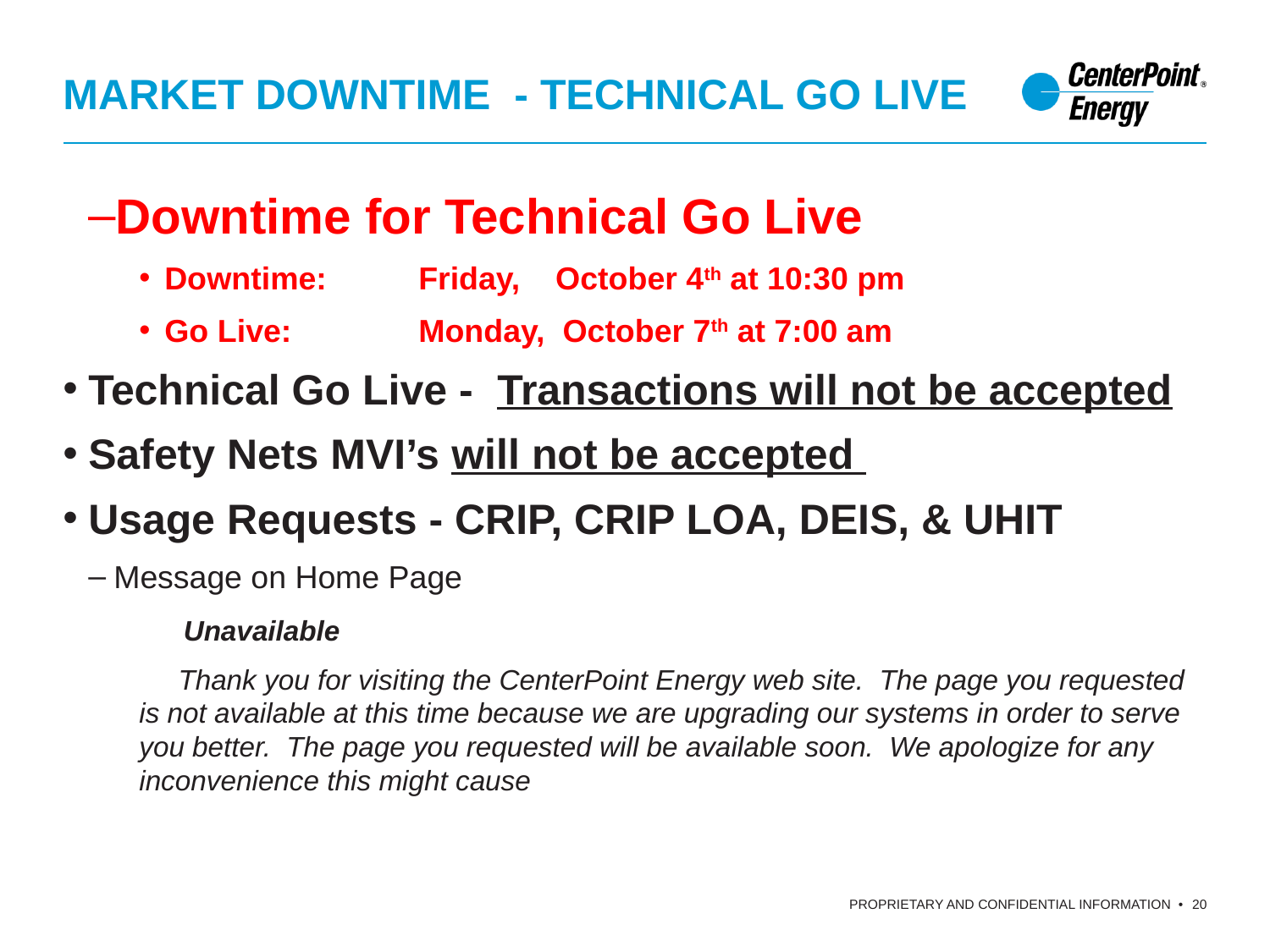

# Market downtime  - Technical go live
Downtime for Technical Go Live
Downtime:  	Friday,    October 4th at 10:30 pm
Go Live:  	Monday,  October 7th at 7:00 am
Technical Go Live -  Transactions will not be accepted
Safety Nets MVI’s will not be accepted
Usage Requests - CRIP, CRIP LOA, DEIS, & UHIT
Message on Home Page
     Unavailable
     Thank you for visiting the CenterPoint Energy web site.  The page you requested is not available at this time because we are upgrading our systems in order to serve you better.  The page you requested will be available soon.  We apologize for any inconvenience this might cause

20